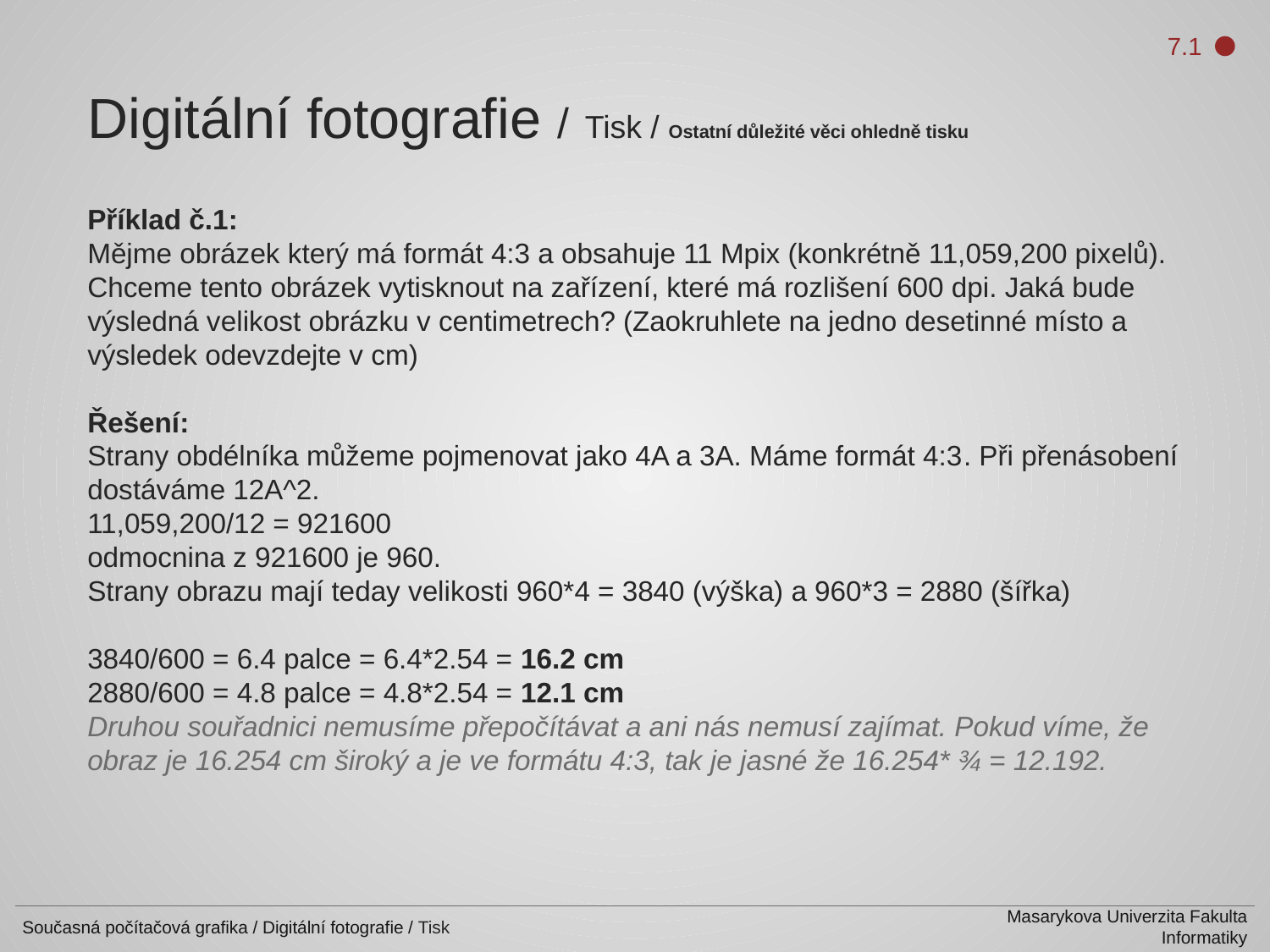

7.1

Digitální fotografie / Tisk / Ostatní důležité věci ohledně tisku
Příklad č.1:
Mějme obrázek který má formát 4:3 a obsahuje 11 Mpix (konkrétně 11,059,200 pixelů). Chceme tento obrázek vytisknout na zařízení, které má rozlišení 600 dpi. Jaká bude výsledná velikost obrázku v centimetrech? (Zaokruhlete na jedno desetinné místo a výsledek odevzdejte v cm)

Řešení:
Strany obdélníka můžeme pojmenovat jako 4A a 3A. Máme formát 4:3. Při přenásobení dostáváme 12A^2.
11,059,200/12 = 921600
odmocnina z 921600 je 960.
Strany obrazu mají teday velikosti 960*4 = 3840 (výška) a 960*3 = 2880 (šířka)
3840/600 = 6.4 palce = 6.4*2.54 = 16.2 cm
2880/600 = 4.8 palce = 4.8*2.54 = 12.1 cm
Druhou souřadnici nemusíme přepočítávat a ani nás nemusí zajímat. Pokud víme, že obraz je 16.254 cm široký a je ve formátu 4:3, tak je jasné že 16.254* ¾ = 12.192.

Současná počítačová grafika / Digitální fotografie / Tisk
Masarykova Univerzita Fakulta Informatiky